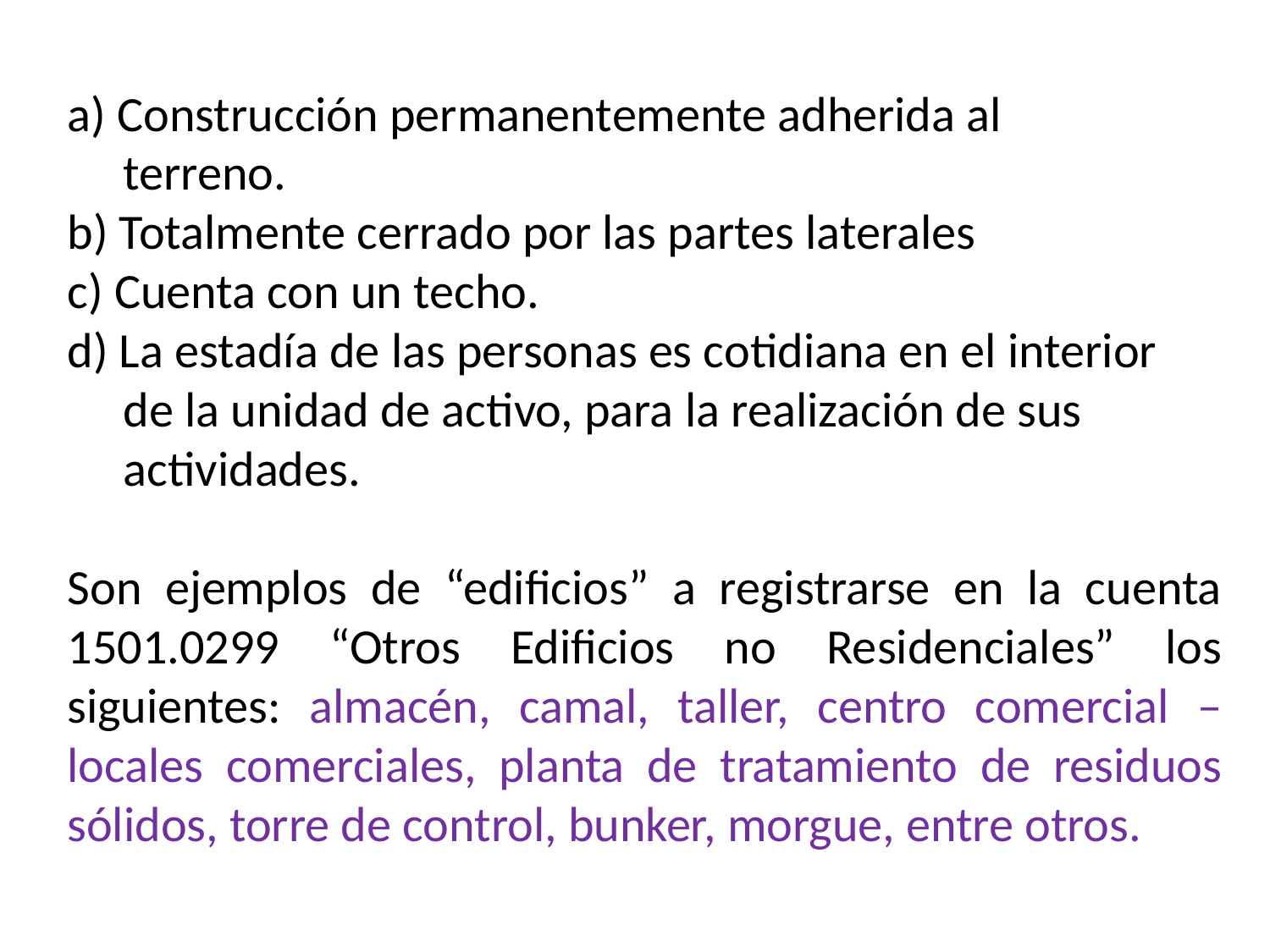

a) Construcción permanentemente adherida al
     terreno.
b) Totalmente cerrado por las partes laterales
c) Cuenta con un techo.
d) La estadía de las personas es cotidiana en el interior
     de la unidad de activo, para la realización de sus
     actividades.

Son ejemplos de “edificios” a registrarse en la cuenta 1501.0299 “Otros Edificios no Residenciales” los siguientes: almacén, camal, taller, centro comercial – locales comerciales, planta de tratamiento de residuos sólidos, torre de control, bunker, morgue, entre otros.